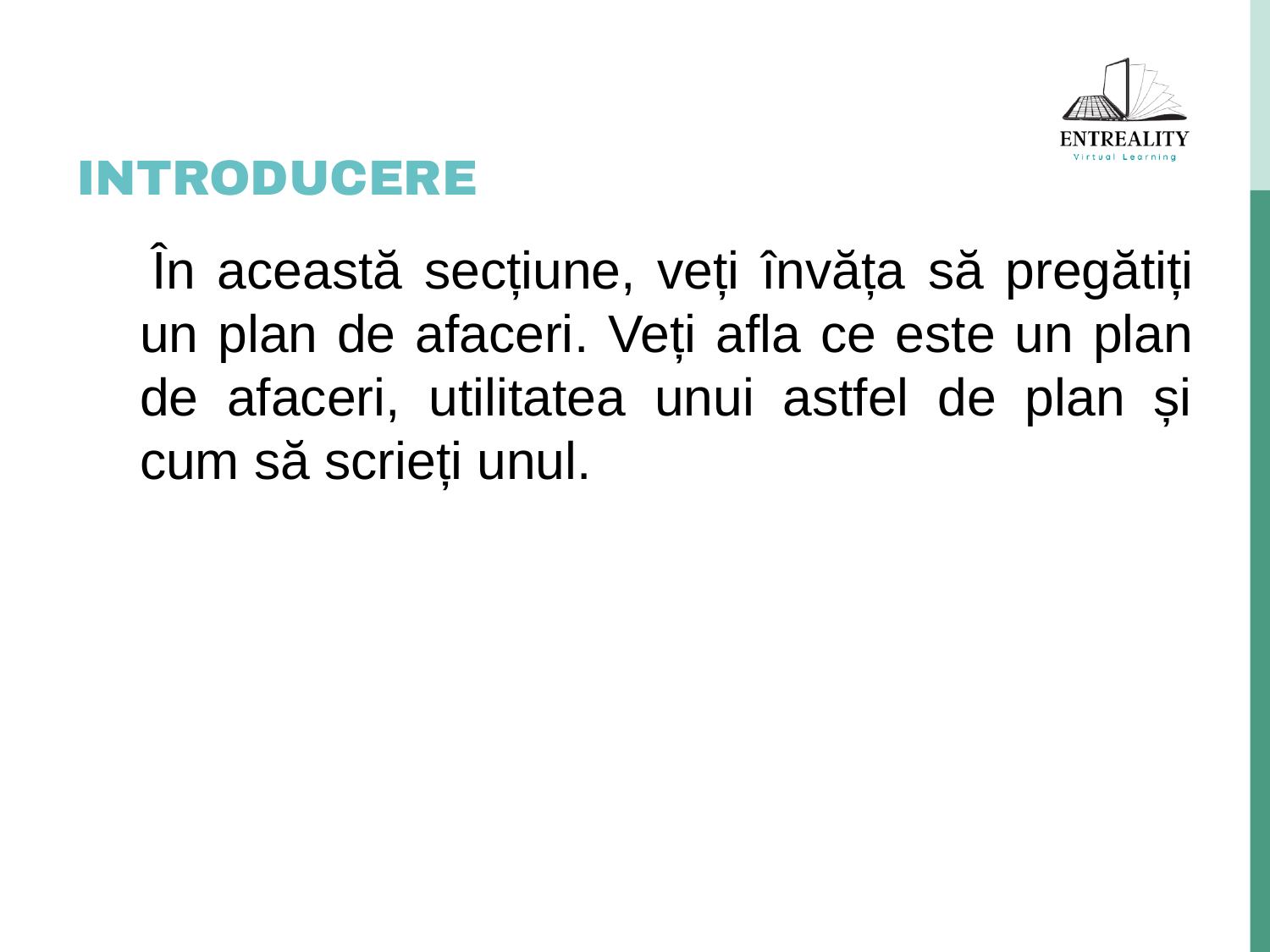

# INTRODUCERE
  În această secțiune, veți învăța să pregătiți un plan de afaceri. Veți afla ce este un plan de afaceri, utilitatea unui astfel de plan și cum să scrieți unul.